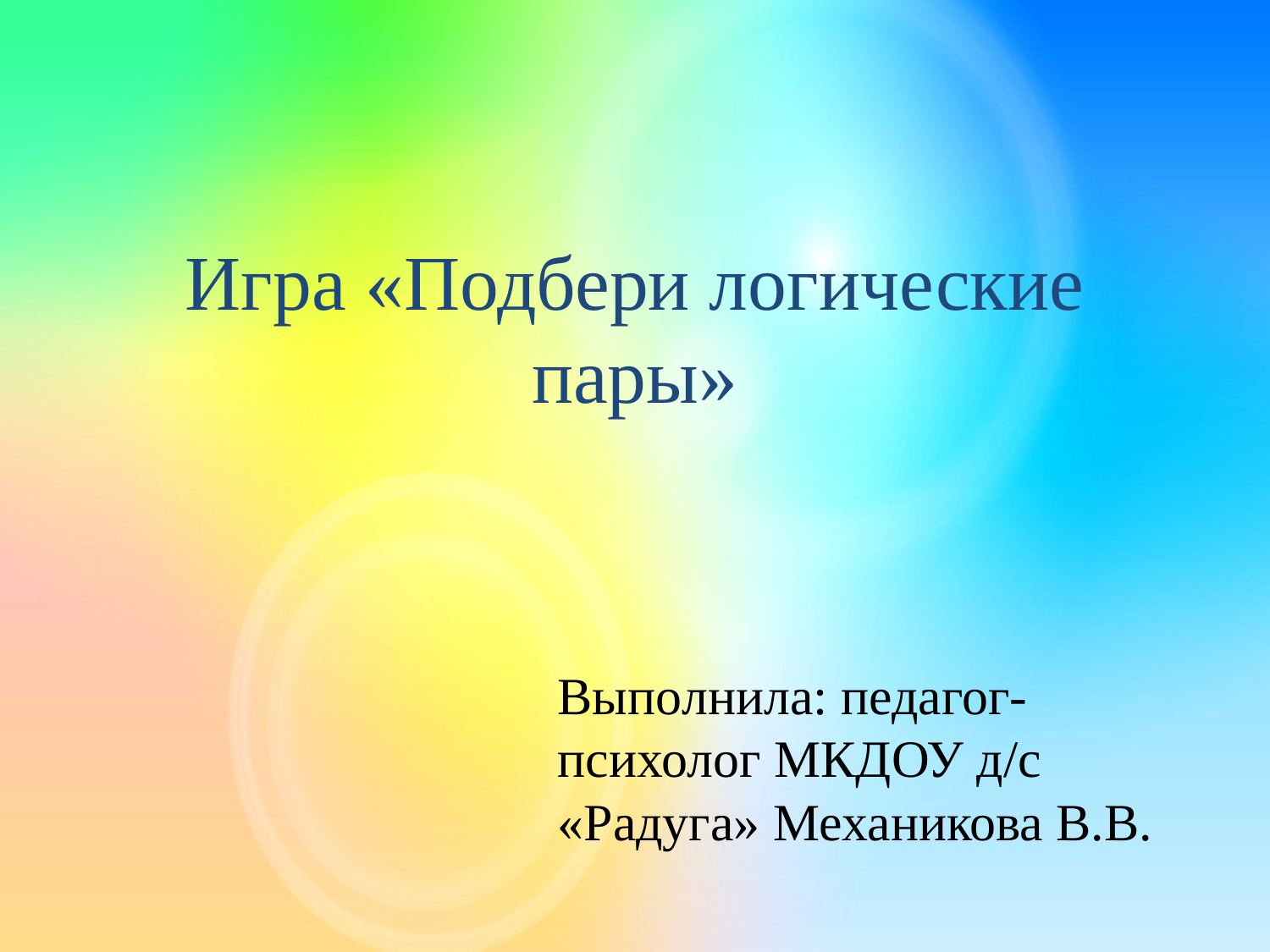

# Игра «Подбери логические пары»
Выполнила: педагог-психолог МКДОУ д/с «Радуга» Механикова В.В.